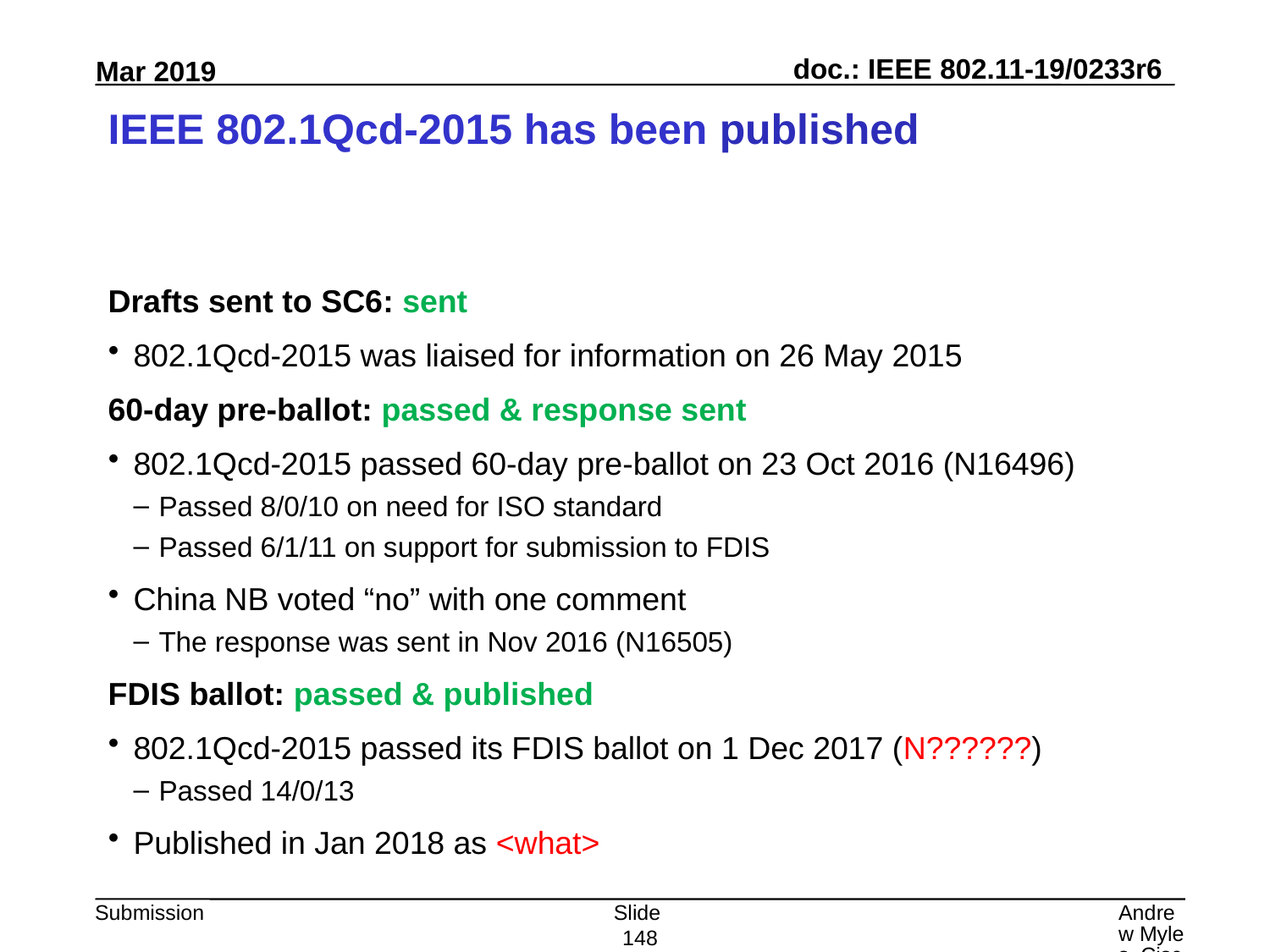

# IEEE 802.1Qcd-2015 has been published
Drafts sent to SC6: sent
802.1Qcd-2015 was liaised for information on 26 May 2015
60-day pre-ballot: passed & response sent
802.1Qcd-2015 passed 60-day pre-ballot on 23 Oct 2016 (N16496)
Passed 8/0/10 on need for ISO standard
Passed 6/1/11 on support for submission to FDIS
China NB voted “no” with one comment
The response was sent in Nov 2016 (N16505)
FDIS ballot: passed & published
802.1Qcd-2015 passed its FDIS ballot on 1 Dec 2017 (N??????)
Passed 14/0/13
Published in Jan 2018 as <what>

Slide 148
Andrew Myles, Cisco